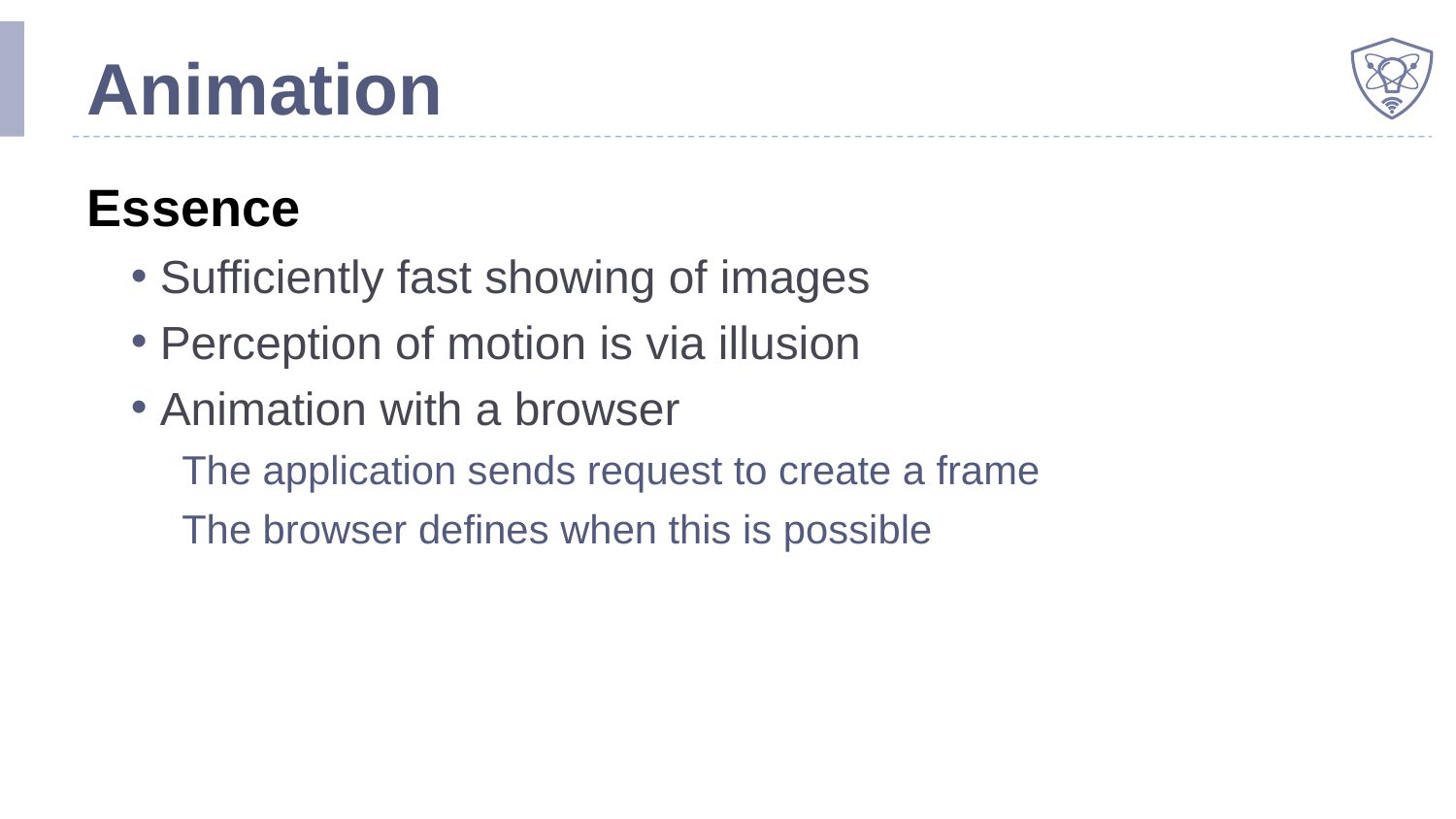

# Animation
Essence
Sufficiently fast showing of images
Perception of motion is via illusion
Animation with a browser
The application sends request to create a frame
The browser defines when this is possible